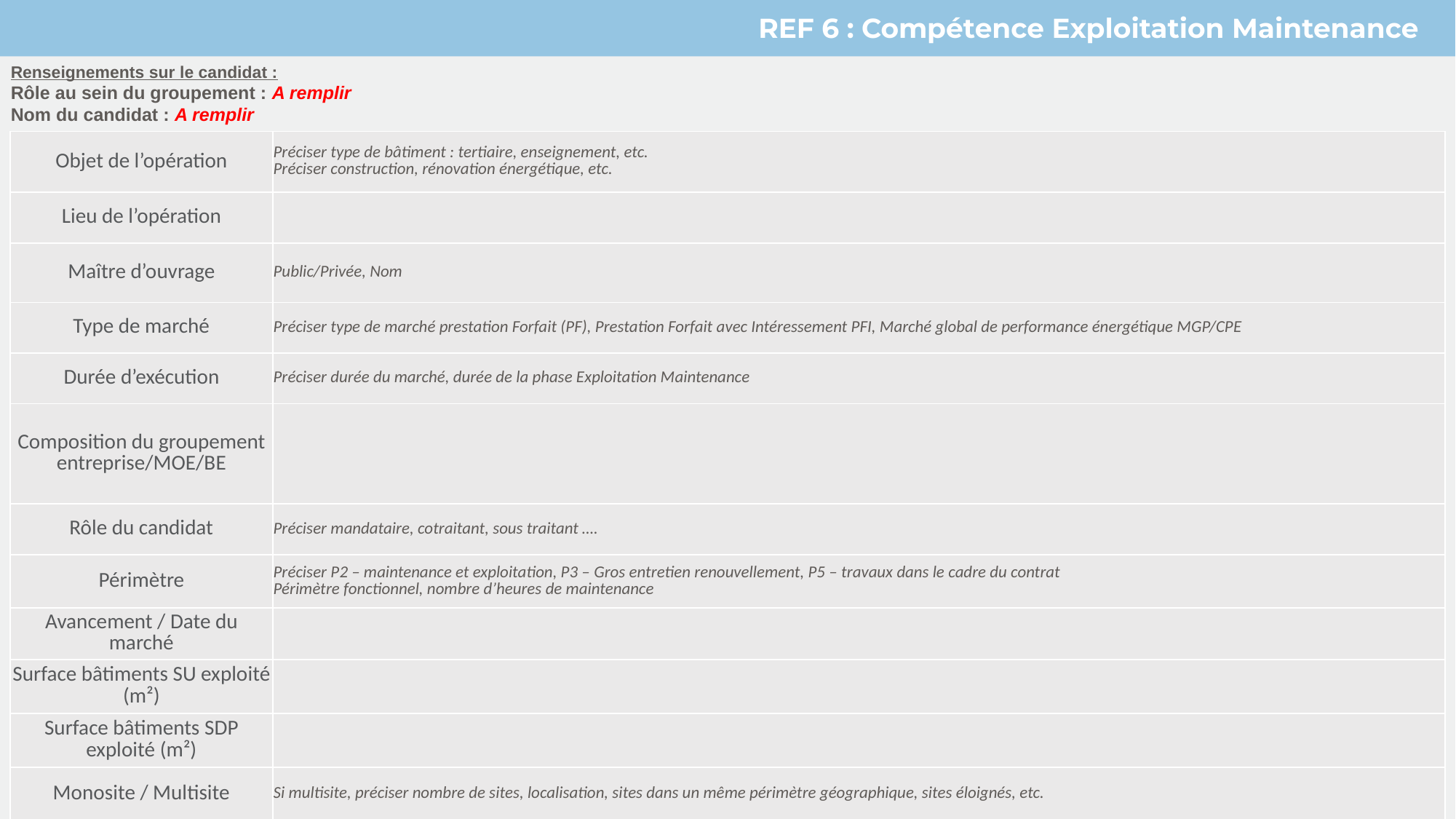

REF 6 : Compétence Exploitation Maintenance
Renseignements sur le candidat :
Rôle au sein du groupement : A remplir
Nom du candidat : A remplir
| Objet de l’opération | Préciser type de bâtiment : tertiaire, enseignement, etc. Préciser construction, rénovation énergétique, etc. |
| --- | --- |
| Lieu de l’opération |  |
| Maître d’ouvrage | Public/Privée, Nom |
| Type de marché | Préciser type de marché prestation Forfait (PF), Prestation Forfait avec Intéressement PFI, Marché global de performance énergétique MGP/CPE |
| Durée d’exécution | Préciser durée du marché, durée de la phase Exploitation Maintenance |
| Composition du groupement entreprise/MOE/BE |  |
| Rôle du candidat | Préciser mandataire, cotraitant, sous traitant …. |
| Périmètre | Préciser P2 – maintenance et exploitation, P3 – Gros entretien renouvellement, P5 – travaux dans le cadre du contrat Périmètre fonctionnel, nombre d’heures de maintenance |
| Avancement / Date du marché |  |
| Surface bâtiments SU exploité (m²) |  |
| Surface bâtiments SDP exploité (m²) |  |
| Monosite / Multisite | Si multisite, préciser nombre de sites, localisation, sites dans un même périmètre géographique, sites éloignés, etc. |
16